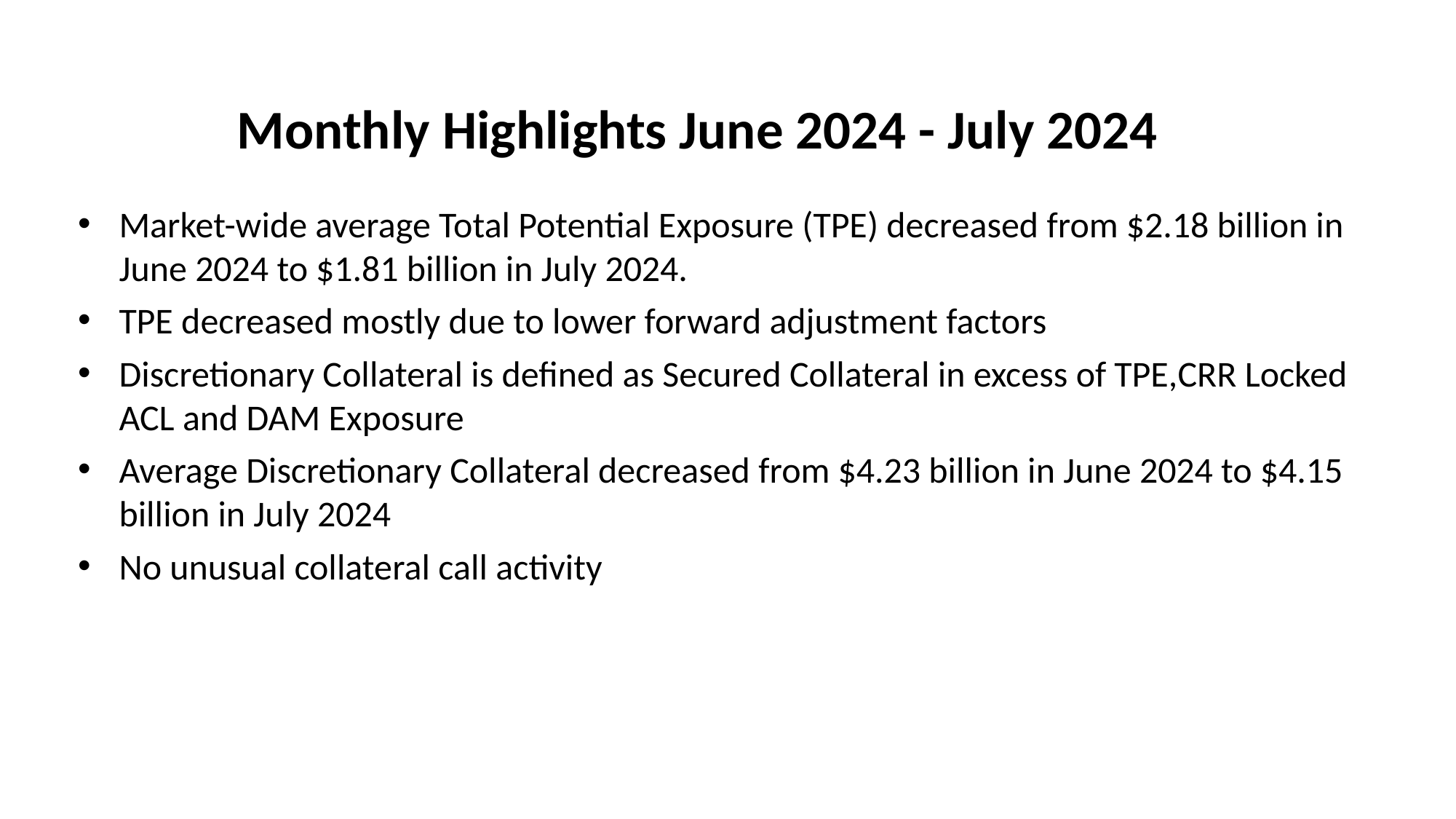

# Monthly Highlights June 2024 - July 2024
Market-wide average Total Potential Exposure (TPE) decreased from $2.18 billion in June 2024 to $1.81 billion in July 2024.
TPE decreased mostly due to lower forward adjustment factors
Discretionary Collateral is defined as Secured Collateral in excess of TPE,CRR Locked ACL and DAM Exposure
Average Discretionary Collateral decreased from $4.23 billion in June 2024 to $4.15 billion in July 2024
No unusual collateral call activity